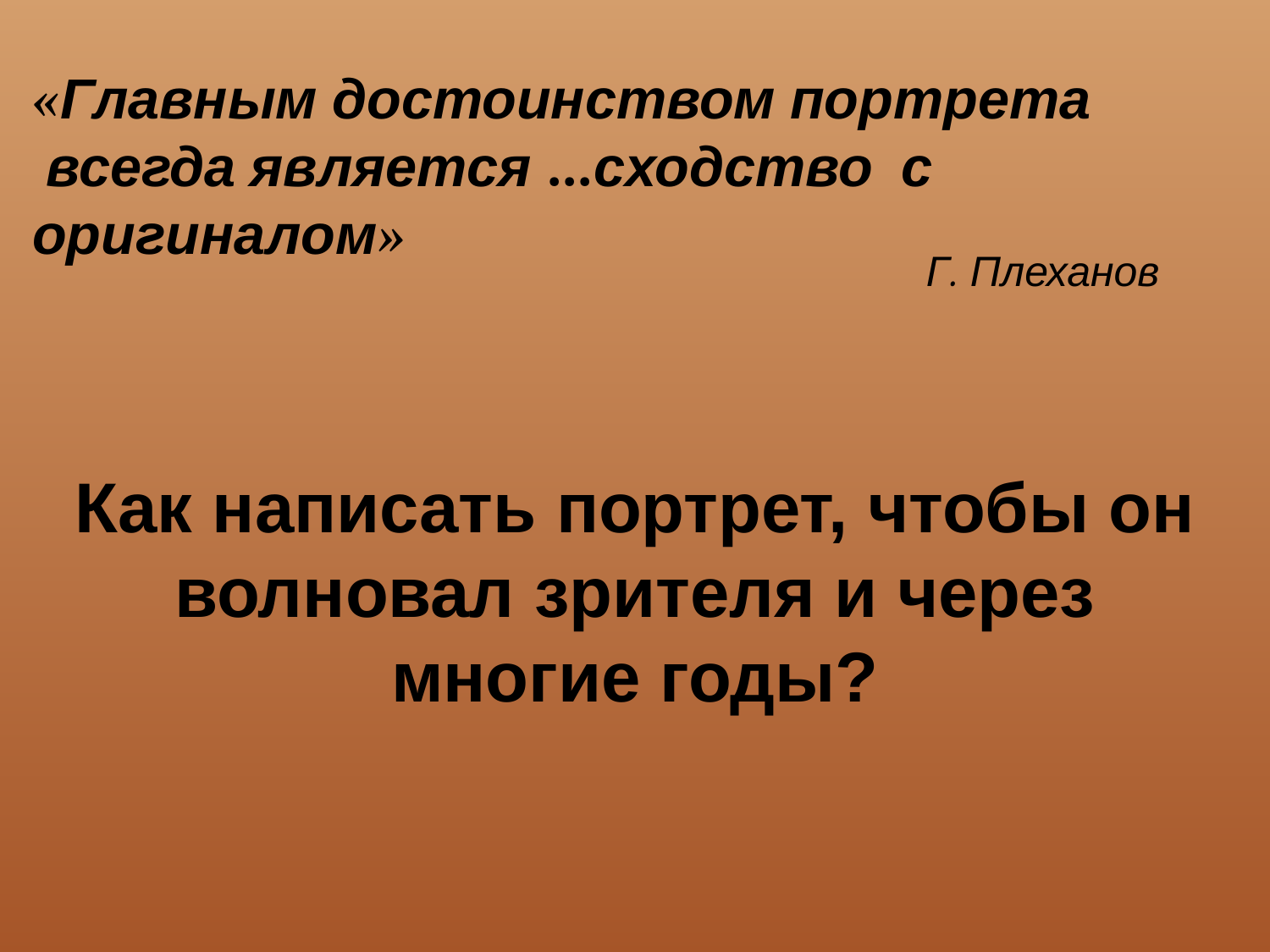

«Главным достоинством портрета
 всегда является …сходство  с  оригиналом»
Г. Плеханов
Как написать портрет, чтобы он волновал зрителя и через многие годы?